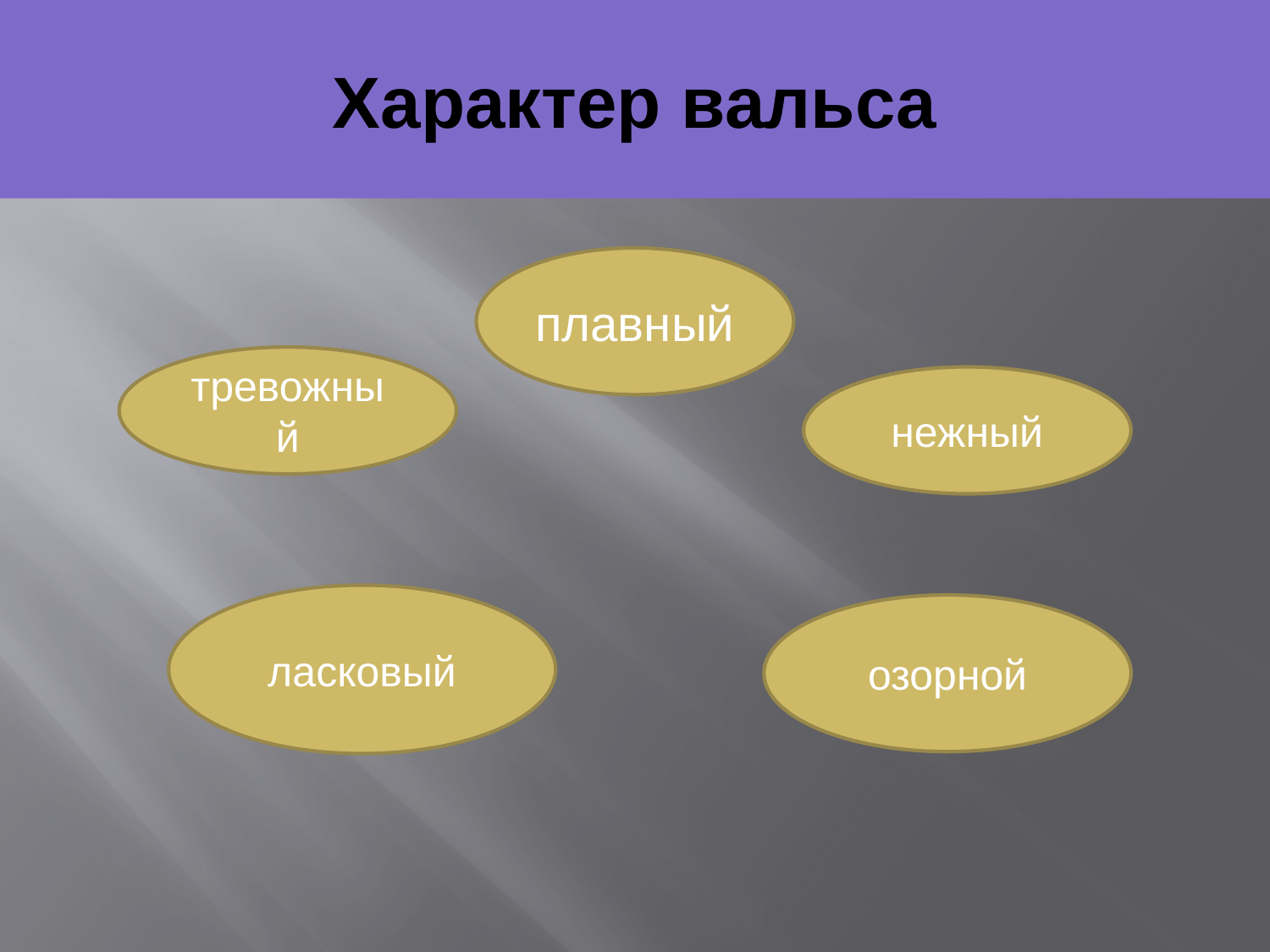

# Характер вальса

плавный
тревожный
нежный
ласковый
озорной